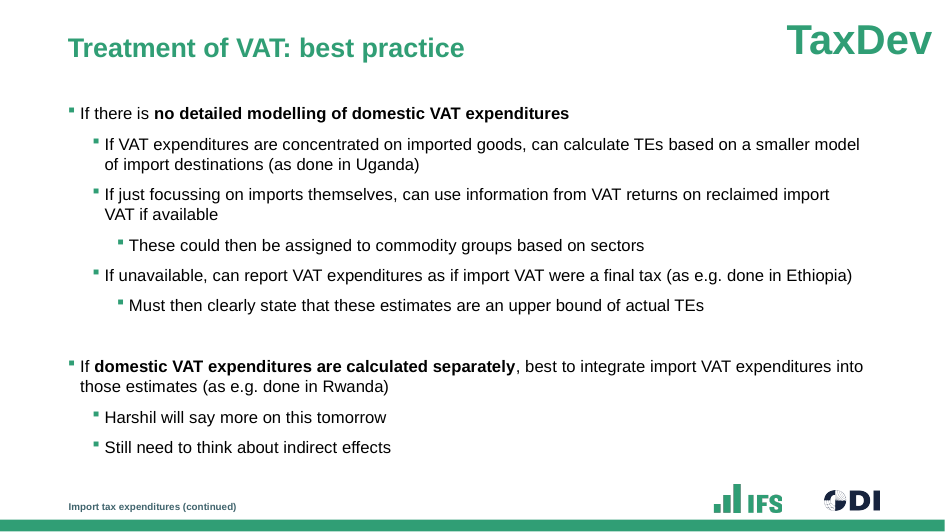

# Treatment of VAT: best practice
If there is no detailed modelling of domestic VAT expenditures
If VAT expenditures are concentrated on imported goods, can calculate TEs based on a smaller model of import destinations (as done in Uganda)
If just focussing on imports themselves, can use information from VAT returns on reclaimed import VAT if available
These could then be assigned to commodity groups based on sectors
If unavailable, can report VAT expenditures as if import VAT were a final tax (as e.g. done in Ethiopia)
Must then clearly state that these estimates are an upper bound of actual TEs

If domestic VAT expenditures are calculated separately, best to integrate import VAT expenditures into those estimates (as e.g. done in Rwanda)
Harshil will say more on this tomorrow
Still need to think about indirect effects
Import tax expenditures (continued)